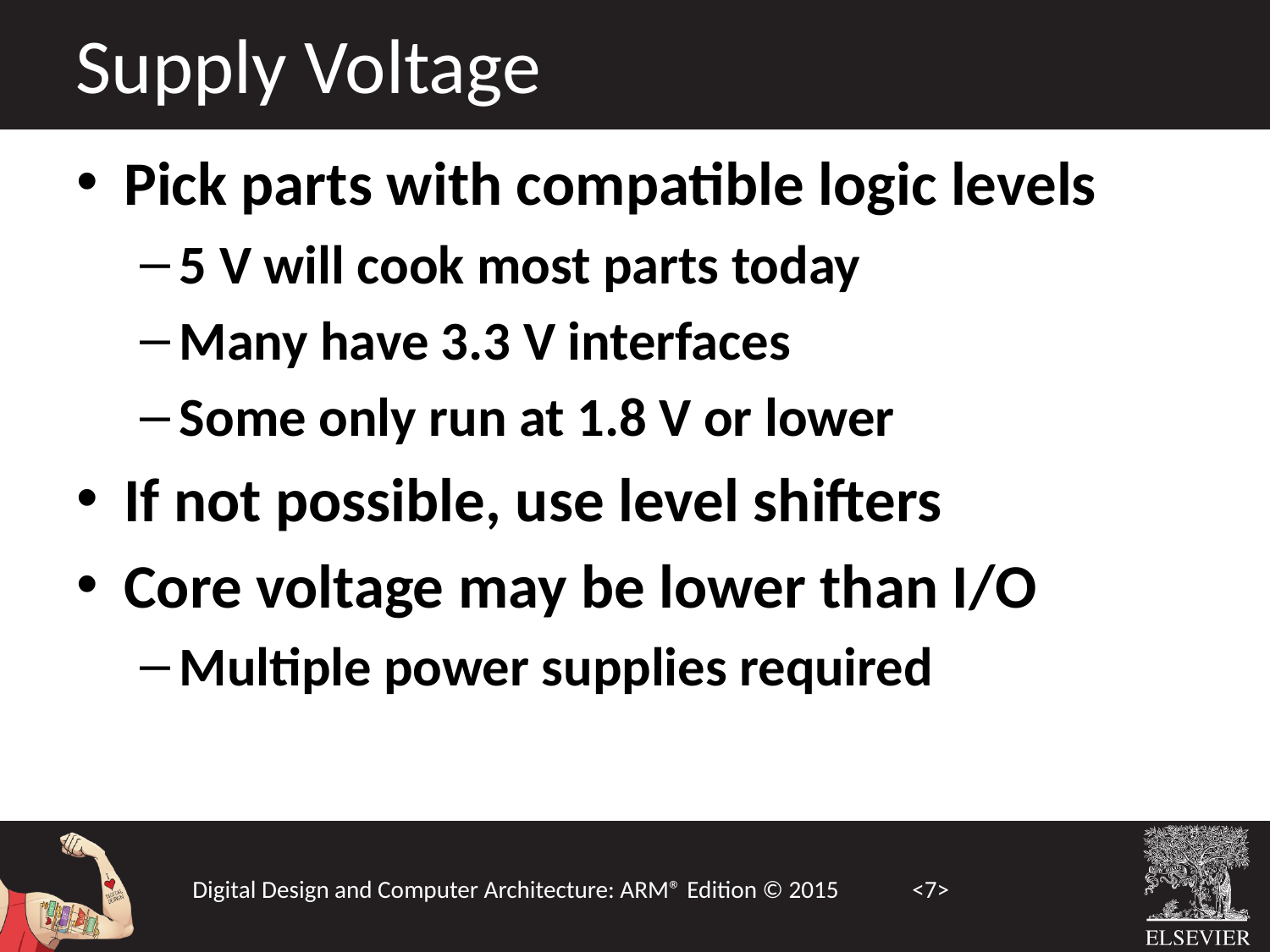

Supply Voltage
Pick parts with compatible logic levels
5 V will cook most parts today
Many have 3.3 V interfaces
Some only run at 1.8 V or lower
If not possible, use level shifters
Core voltage may be lower than I/O
Multiple power supplies required